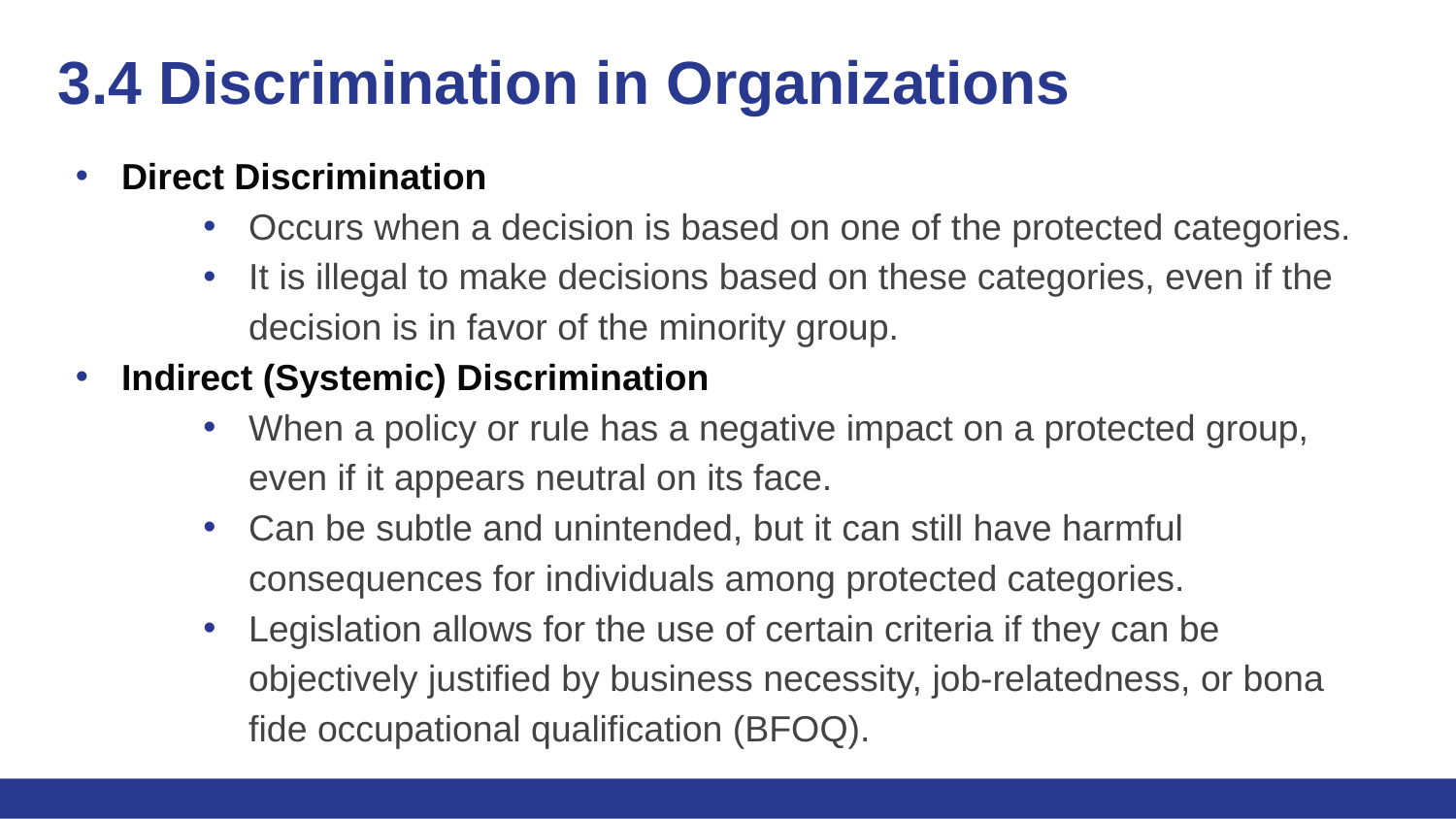

# 3.4 Discrimination in Organizations
Direct Discrimination
Occurs when a decision is based on one of the protected categories.
It is illegal to make decisions based on these categories, even if the decision is in favor of the minority group.
Indirect (Systemic) Discrimination
When a policy or rule has a negative impact on a protected group, even if it appears neutral on its face.
Can be subtle and unintended, but it can still have harmful consequences for individuals among protected categories.
Legislation allows for the use of certain criteria if they can be objectively justified by business necessity, job-relatedness, or bona fide occupational qualification (BFOQ).